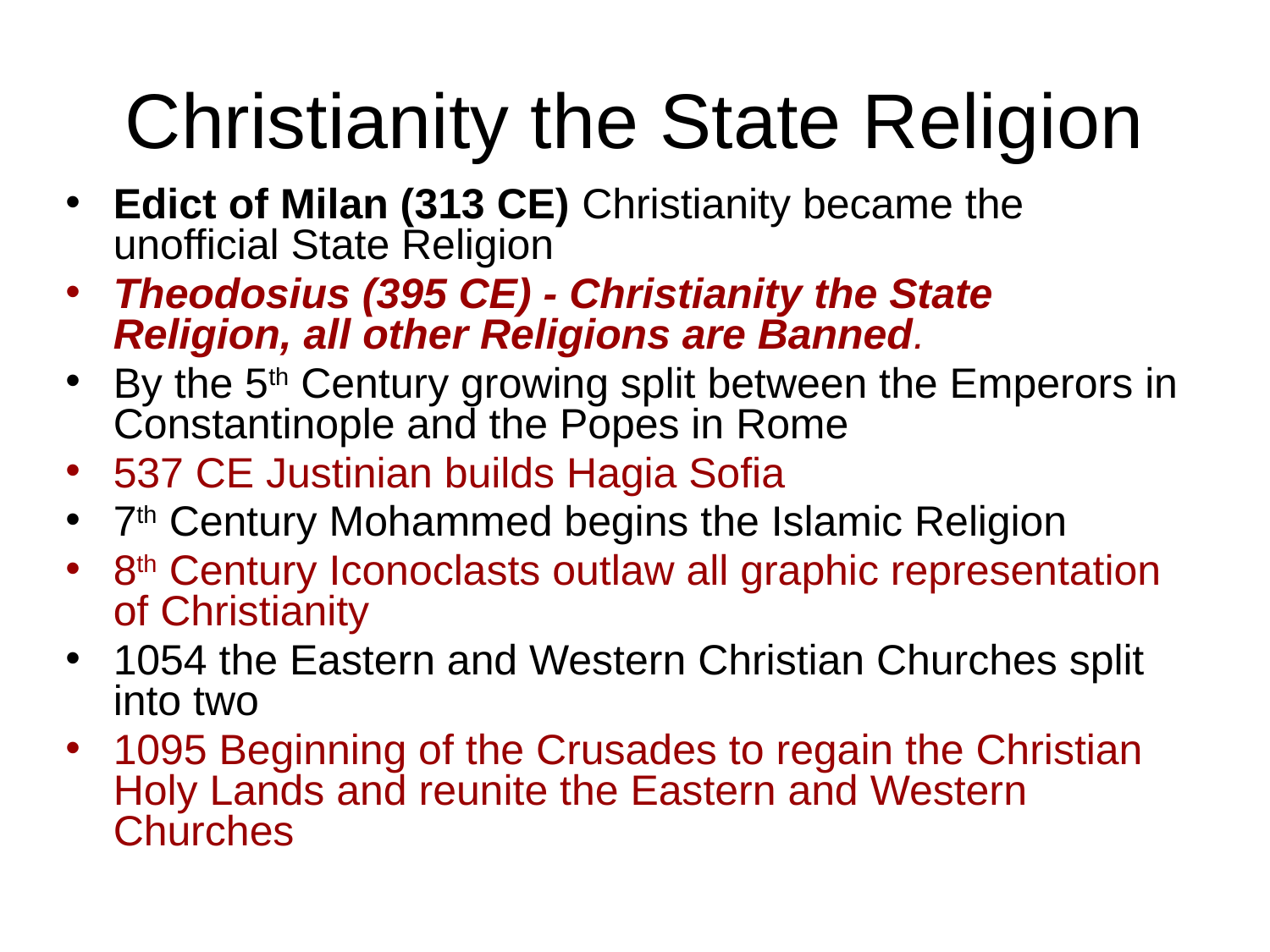

# Christianity the State Religion
Edict of Milan (313 CE) Christianity became the unofficial State Religion
Theodosius (395 CE) - Christianity the State Religion, all other Religions are Banned.
By the 5th Century growing split between the Emperors in Constantinople and the Popes in Rome
537 CE Justinian builds Hagia Sofia
7th Century Mohammed begins the Islamic Religion
8th Century Iconoclasts outlaw all graphic representation of Christianity
1054 the Eastern and Western Christian Churches split into two
1095 Beginning of the Crusades to regain the Christian Holy Lands and reunite the Eastern and Western Churches